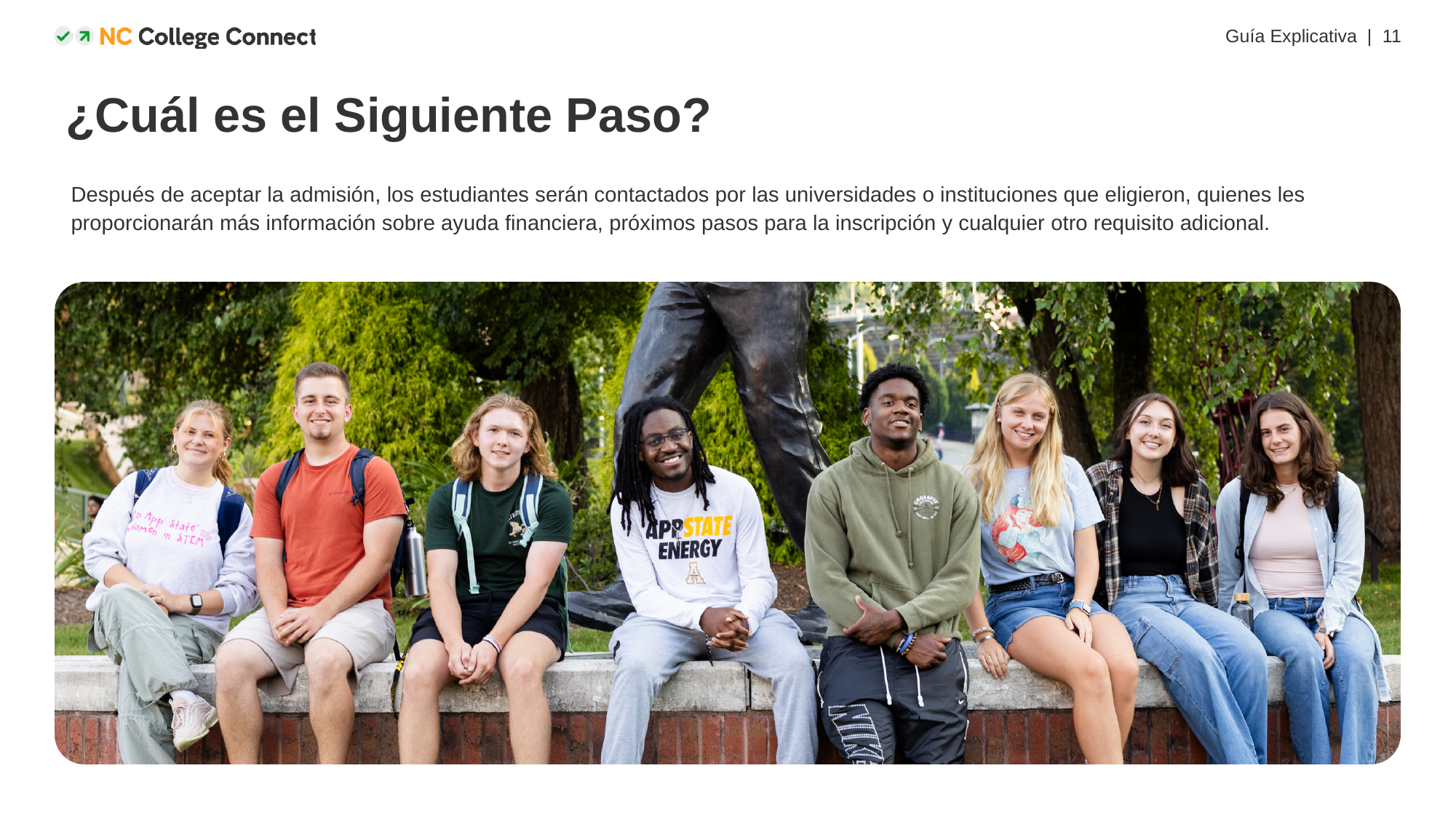

# ¿Cuál es el Siguiente Paso?
Después de aceptar la admisión, los estudiantes serán contactados por las universidades o instituciones que eligieron, quienes les proporcionarán más información sobre ayuda financiera, próximos pasos para la inscripción y cualquier otro requisito adicional.